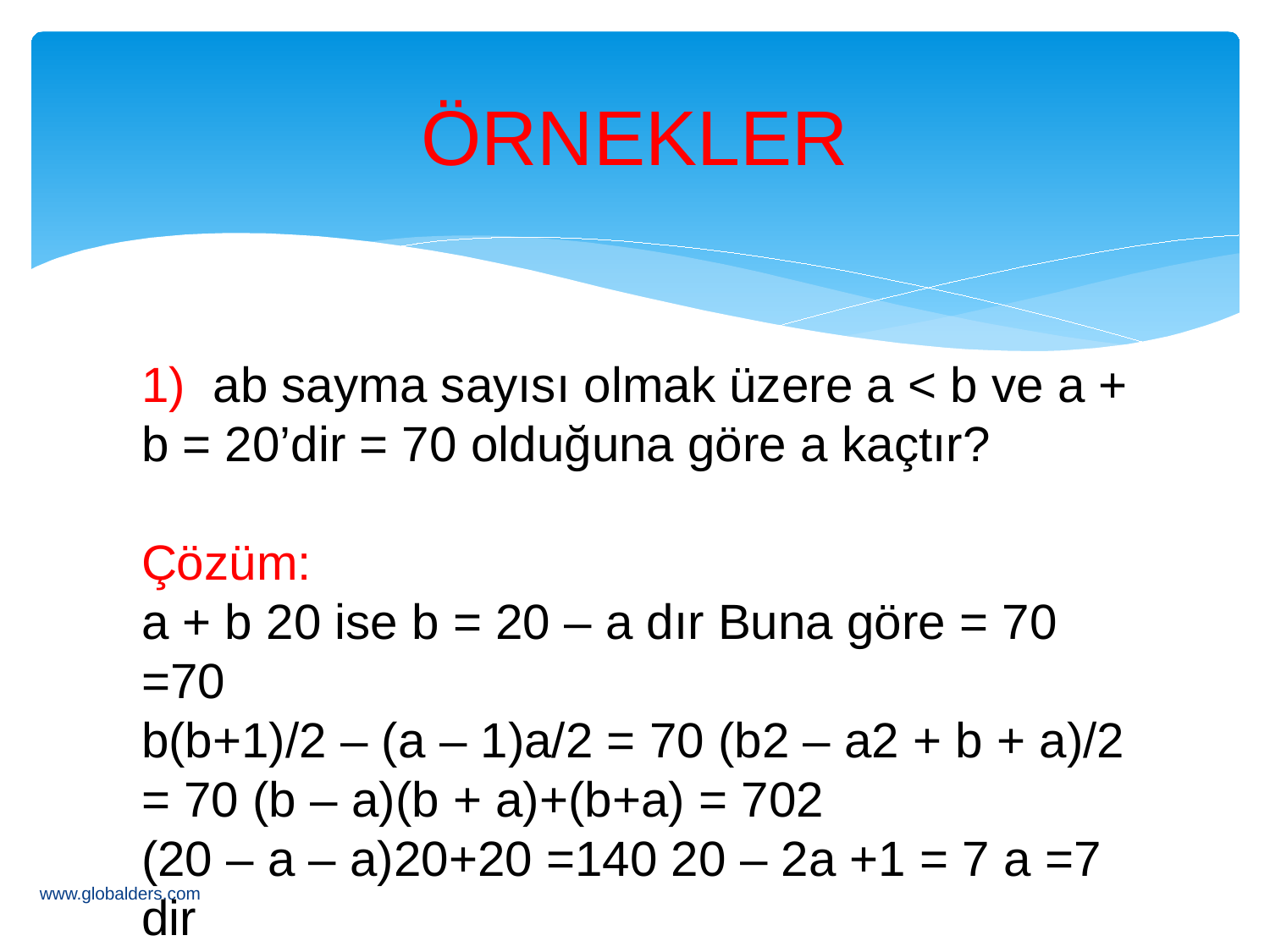

# ÖRNEKLER
1)  ab sayma sayısı olmak üzere a < b ve a + b = 20’dir = 70 olduğuna göre a kaçtır?
Çözüm:
a + b 20 ise b = 20 – a dır Buna göre = 70 =70
b(b+1)/2 – (a – 1)a/2 = 70 (b2 – a2 + b + a)/2 = 70 (b – a)(b + a)+(b+a) = 702
(20 – a – a)20+20 =140 20 – 2a +1 = 7 a =7 dir
www.globalders.com